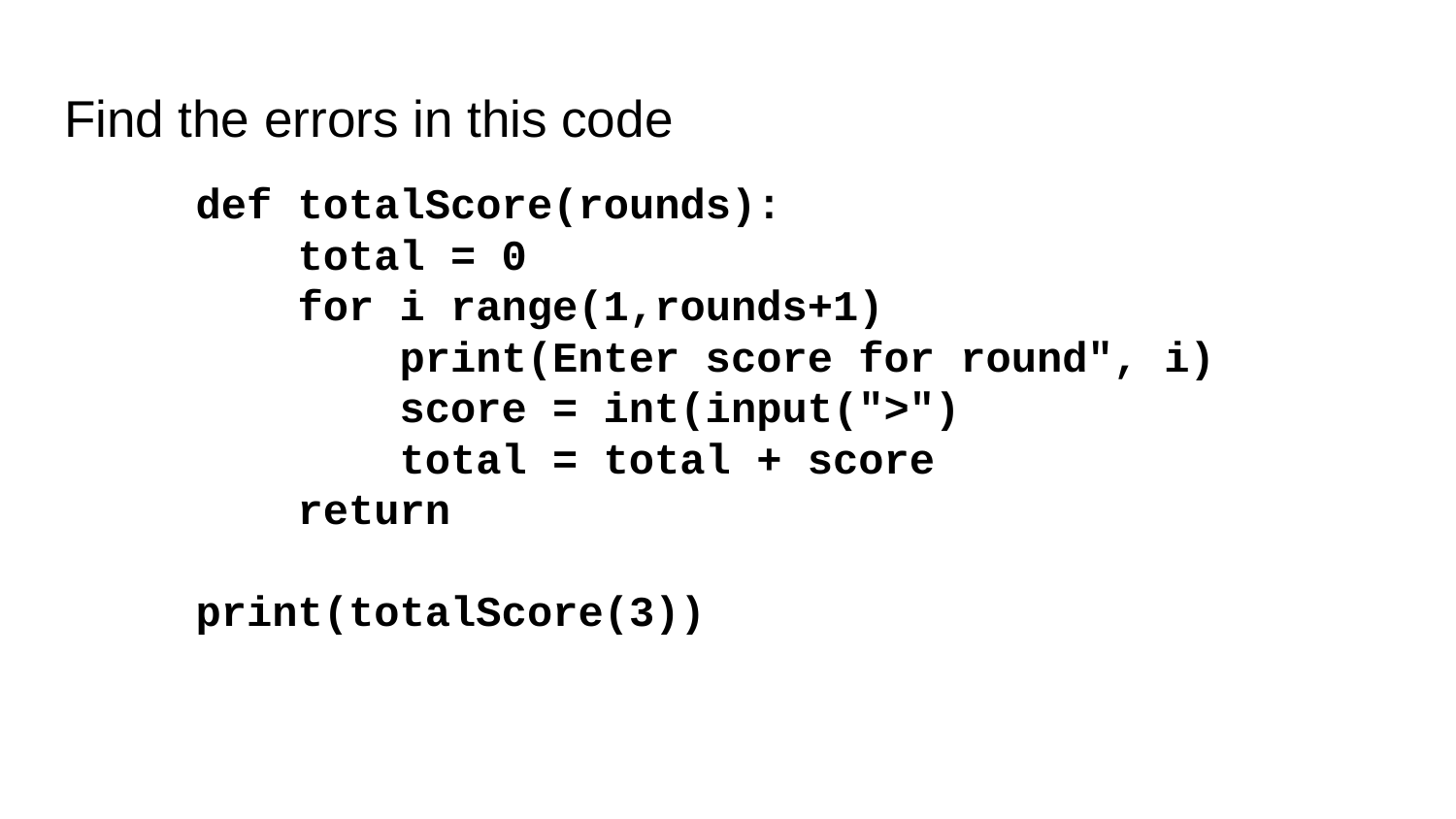

# Find the errors in this code
def totalScore(rounds):
    total = 0
    for i range(1,rounds+1)
        print(Enter score for round", i)
        score = int(input(">")
        total = total + score
    return

print(totalScore(3))